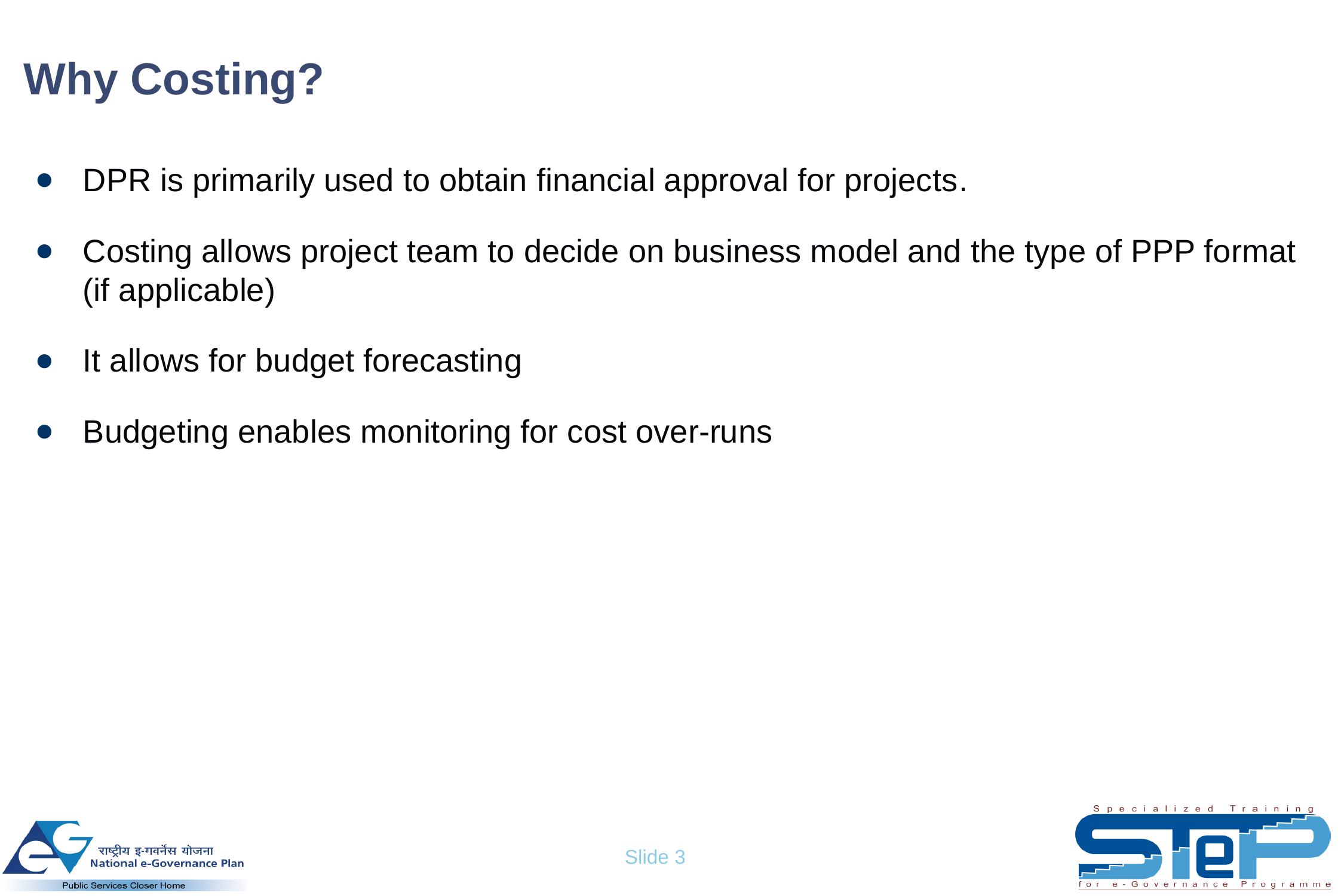

# Why Costing?
DPR is primarily used to obtain financial approval for projects.
Costing allows project team to decide on business model and the type of PPP format (if applicable)
It allows for budget forecasting
Budgeting enables monitoring for cost over-runs